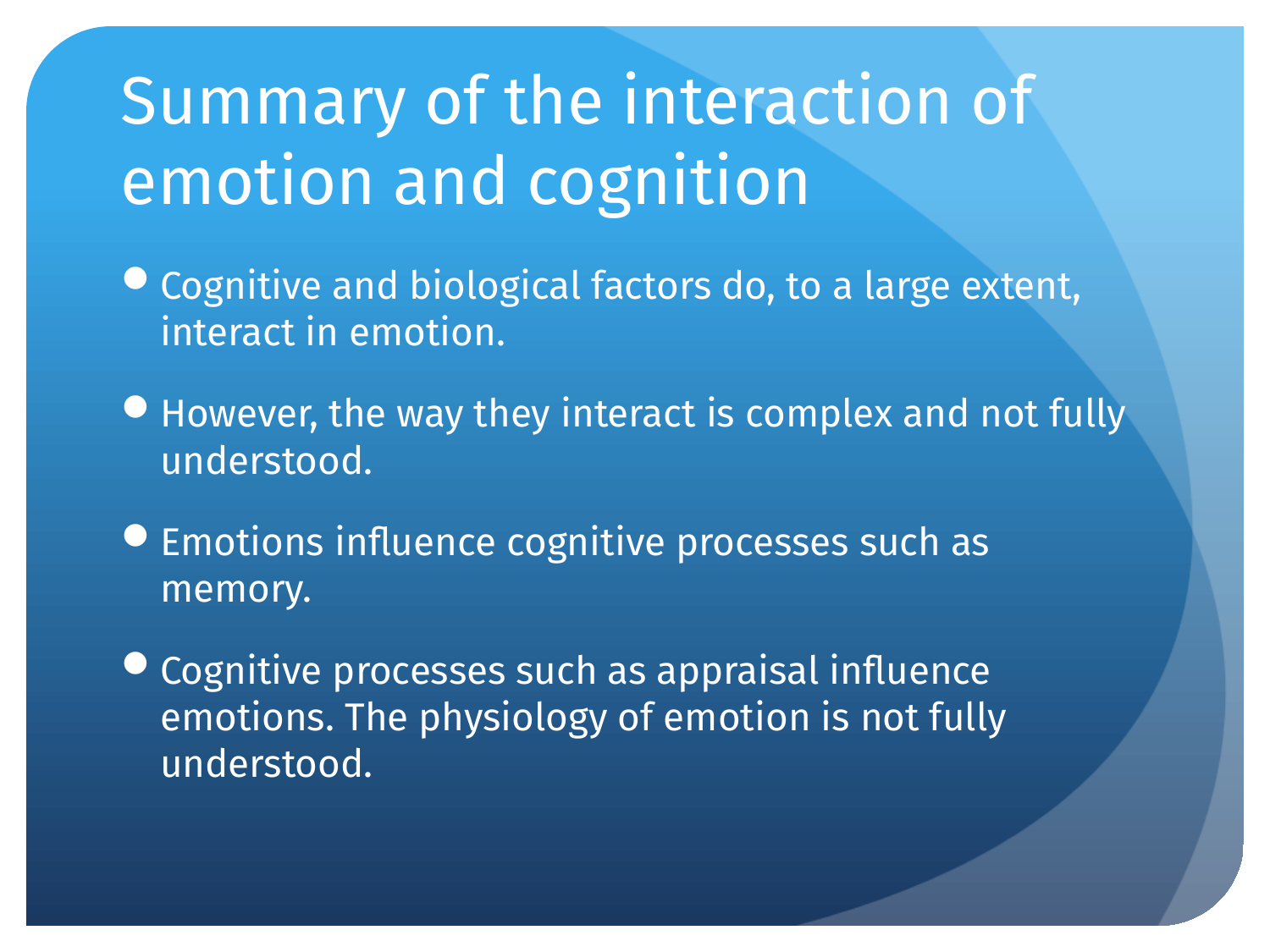

# Summary of the interaction of emotion and cognition
Cognitive and biological factors do, to a large extent, interact in emotion.
However, the way they interact is complex and not fully understood.
Emotions influence cognitive processes such as memory.
Cognitive processes such as appraisal influence emotions. The physiology of emotion is not fully understood.